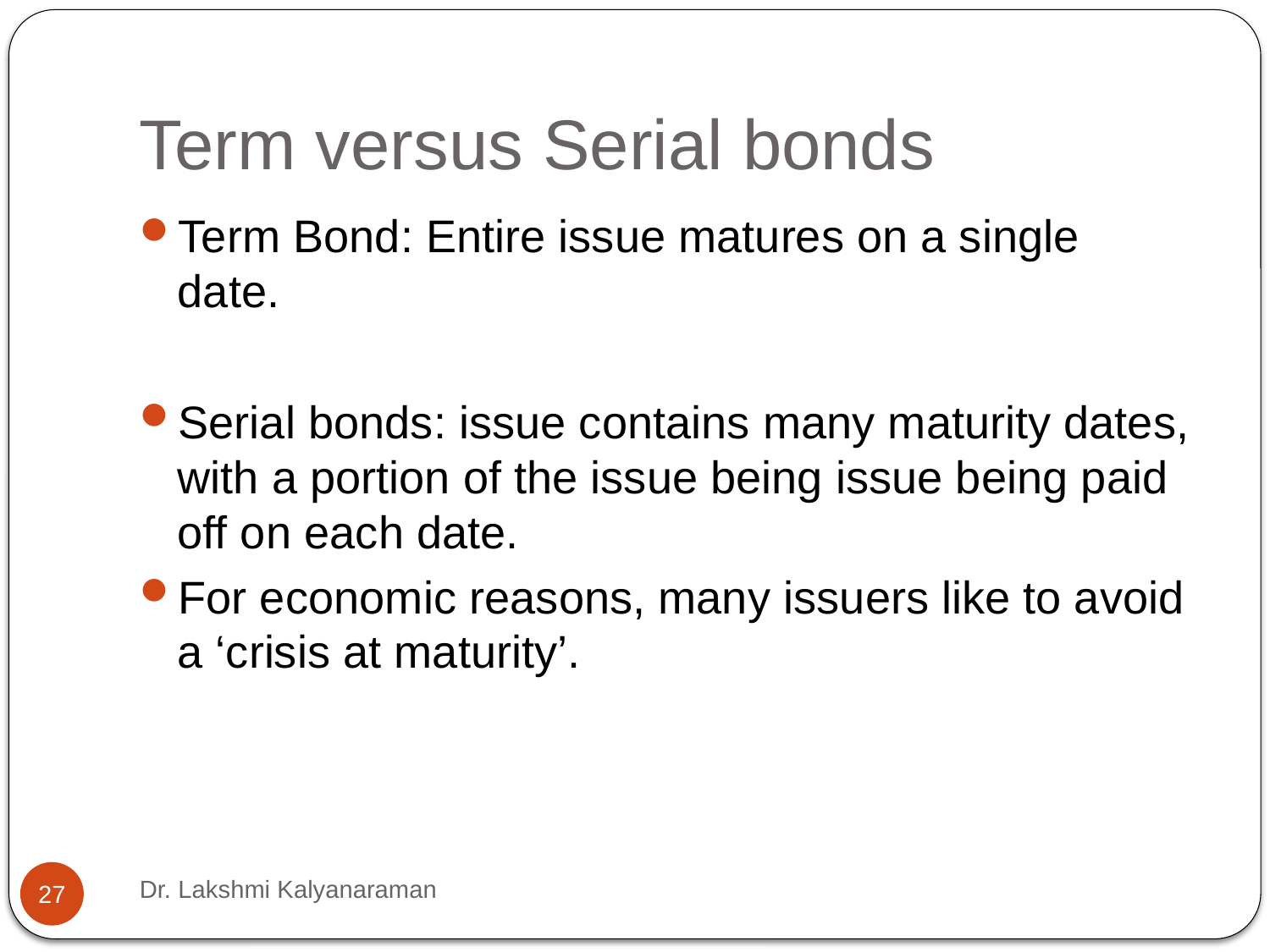

# Term versus Serial bonds
Term Bond: Entire issue matures on a single date.

Serial bonds: issue contains many maturity dates, with a portion of the issue being issue being paid off on each date.
For economic reasons, many issuers like to avoid a ‘crisis at maturity’.
Dr. Lakshmi Kalyanaraman
27